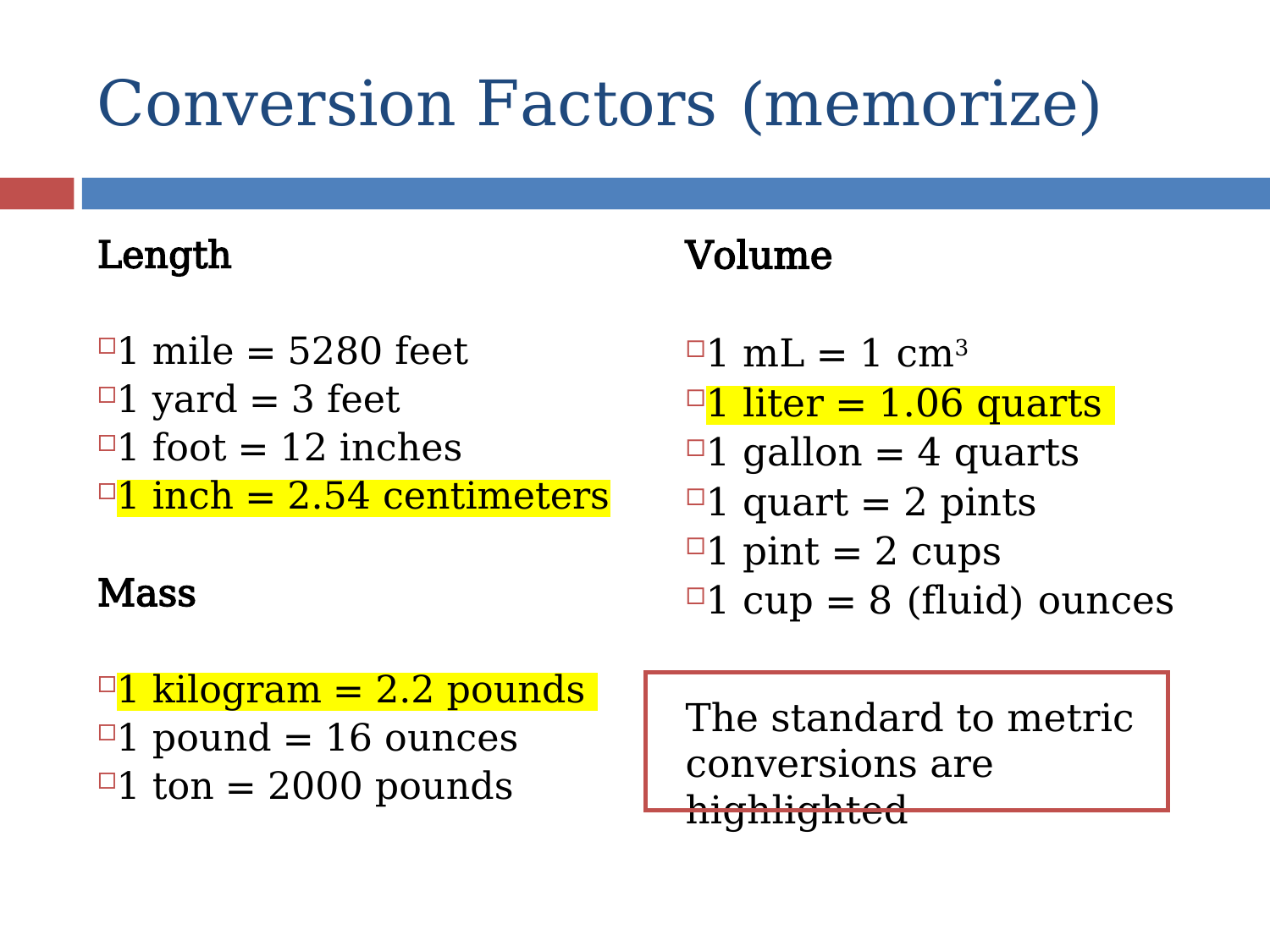

# Conversion Factors (memorize)
Length

1 mile = 5280 feet
1 yard = 3 feet
1 foot = 12 inches
1 inch = 2.54 centimeters

Mass

1 kilogram = 2.2 pounds
1 pound = 16 ounces
1 ton = 2000 pounds

Volume

1 mL = 1 cm3
1 liter = 1.06 quarts
1 gallon = 4 quarts
1 quart = 2 pints
1 pint = 2 cups
1 cup = 8 (fluid) ounces

The standard to metric conversions are highlighted